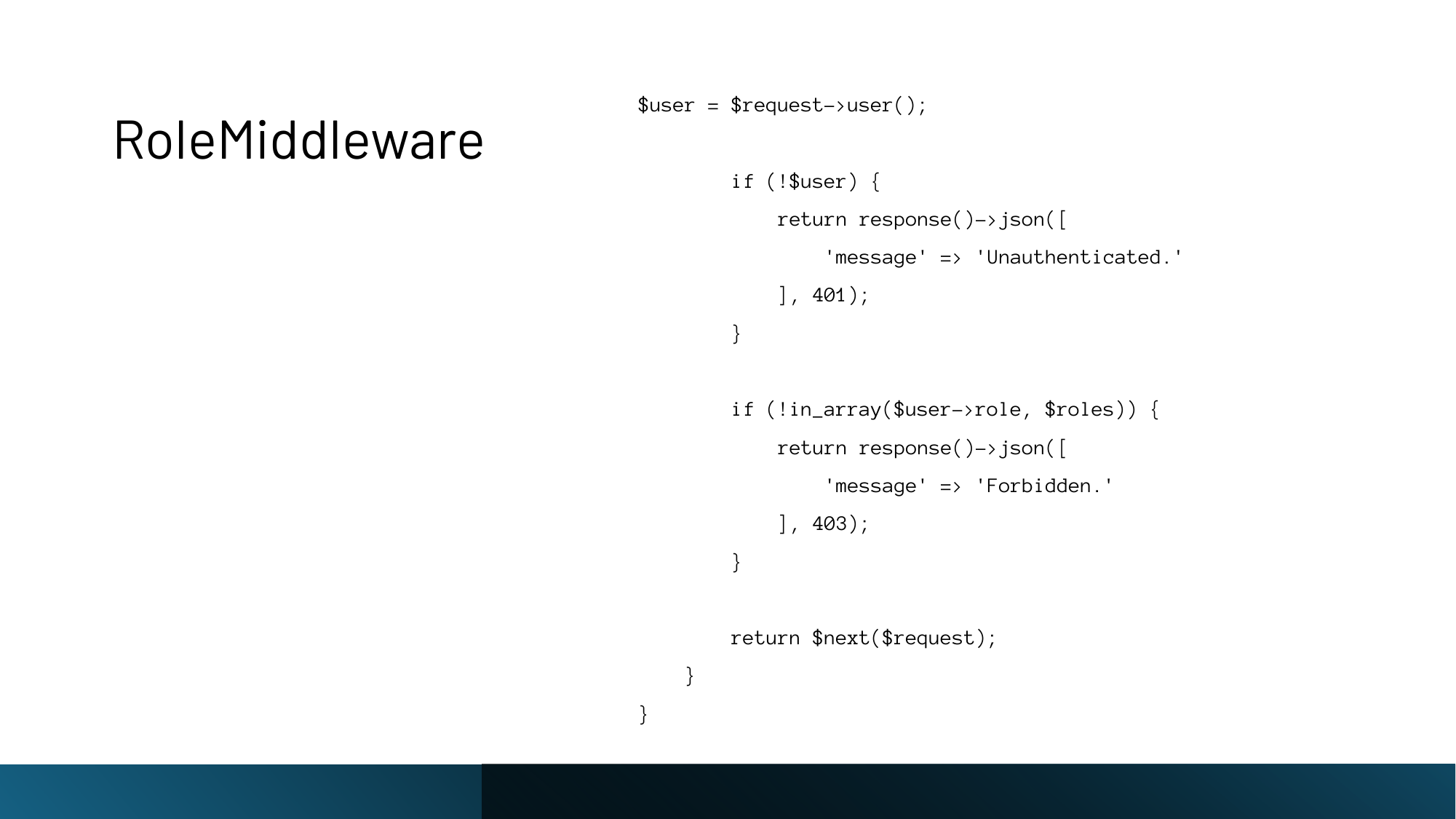

# RoleMiddleware
$user = $request->user();

        if (!$user) {
            return response()->json([
                'message' => 'Unauthenticated.'
            ], 401);
        }

        if (!in_array($user->role, $roles)) {
            return response()->json([
                'message' => 'Forbidden.'
            ], 403);
        }

        return $next($request);
    }
}